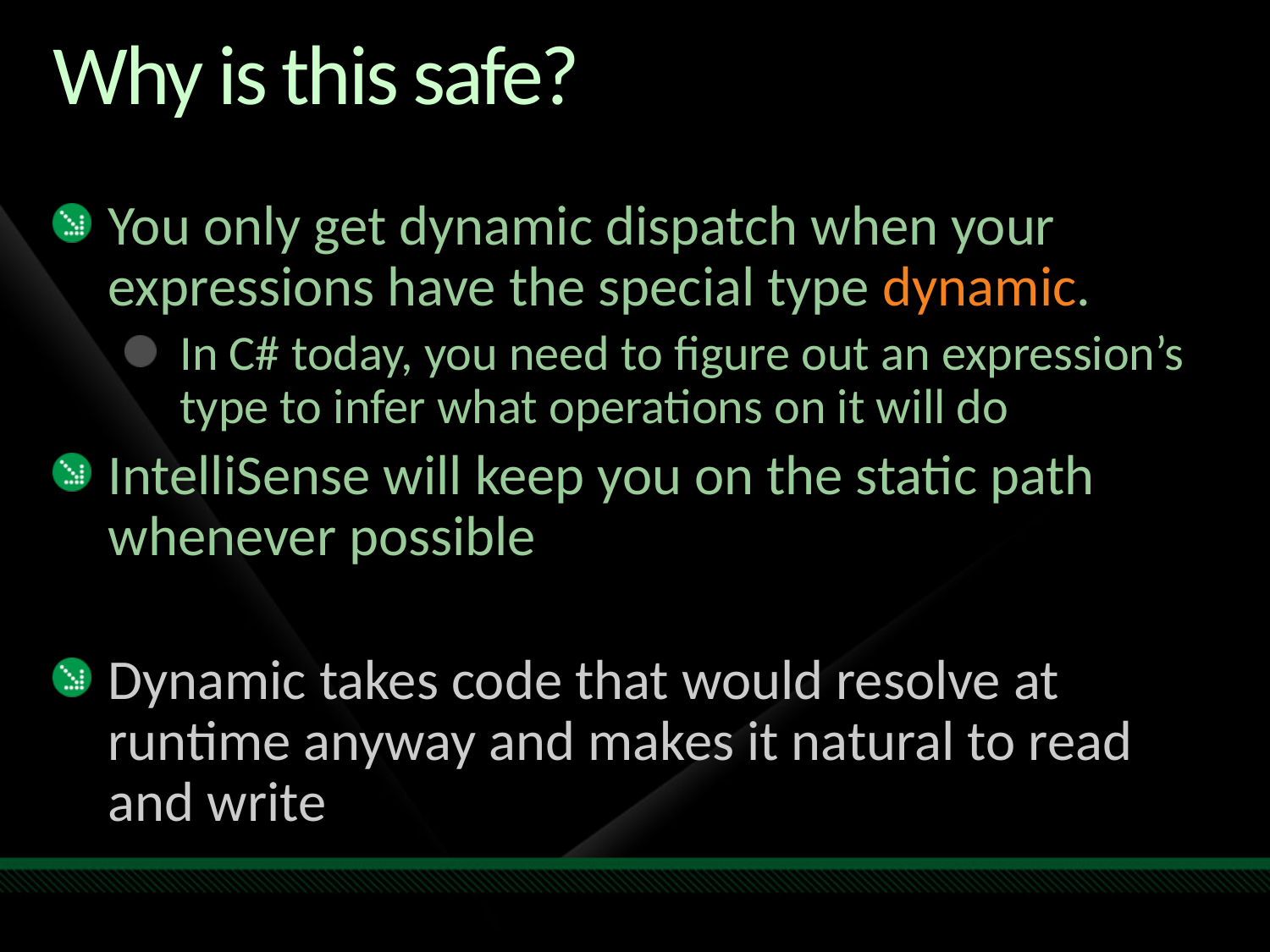

# Why is this safe?
You only get dynamic dispatch when your expressions have the special type dynamic.
In C# today, you need to figure out an expression’s type to infer what operations on it will do
IntelliSense will keep you on the static path whenever possible

Dynamic takes code that would resolve at runtime anyway and makes it natural to read and write